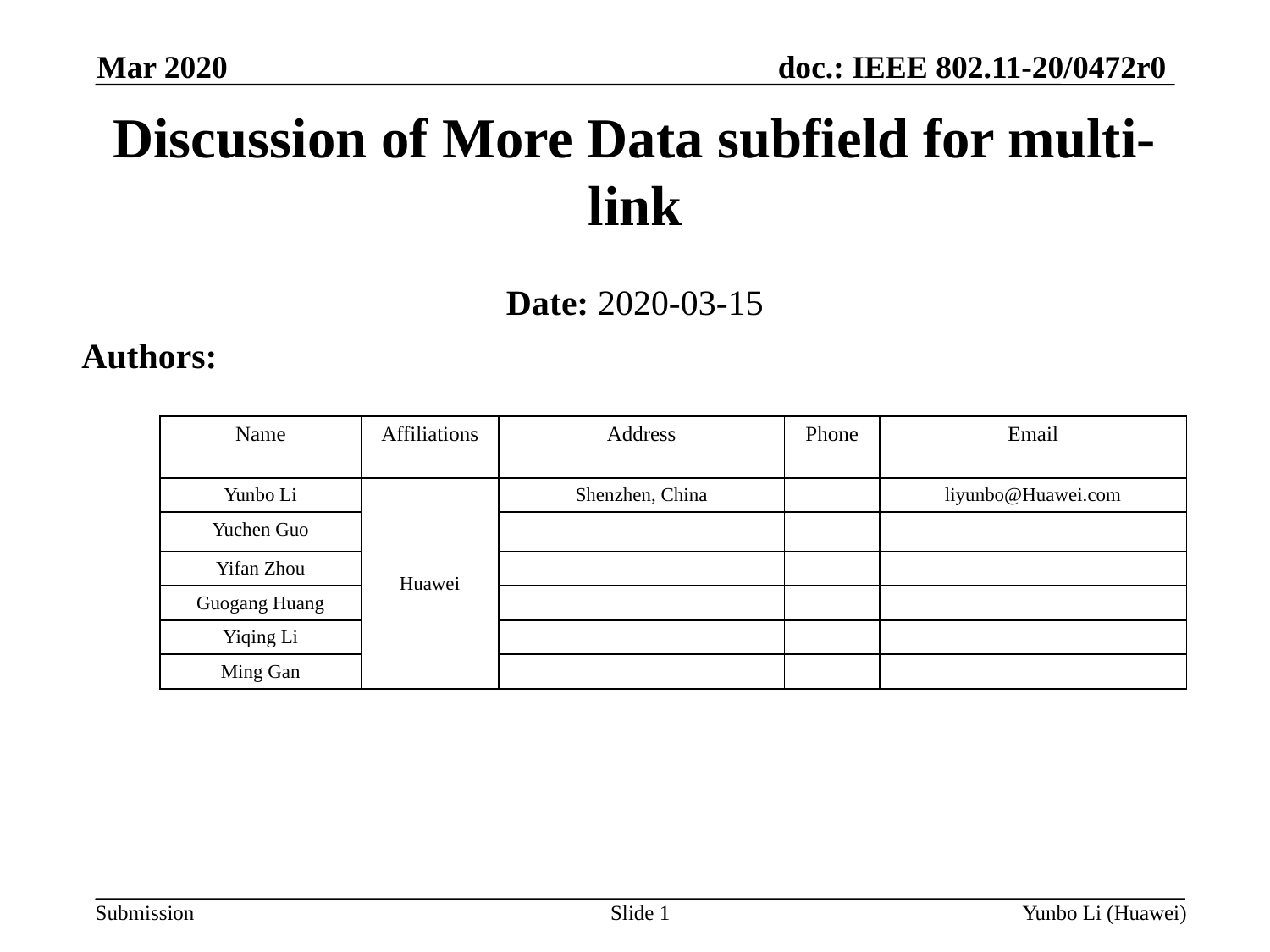

Mar 2020
Discussion of More Data subfield for multi-link
Date: 2020-03-15
Authors:
| Name | Affiliations | Address | Phone | Email |
| --- | --- | --- | --- | --- |
| Yunbo Li | Huawei | Shenzhen, China |  | liyunbo@Huawei.com |
| Yuchen Guo |  |  |  |  |
| Yifan Zhou |  |  |  |  |
| Guogang Huang |  |  |  |  |
| Yiqing Li |  |  |  |  |
| Ming Gan |  |  |  |  |
Slide 1
Yunbo Li (Huawei)